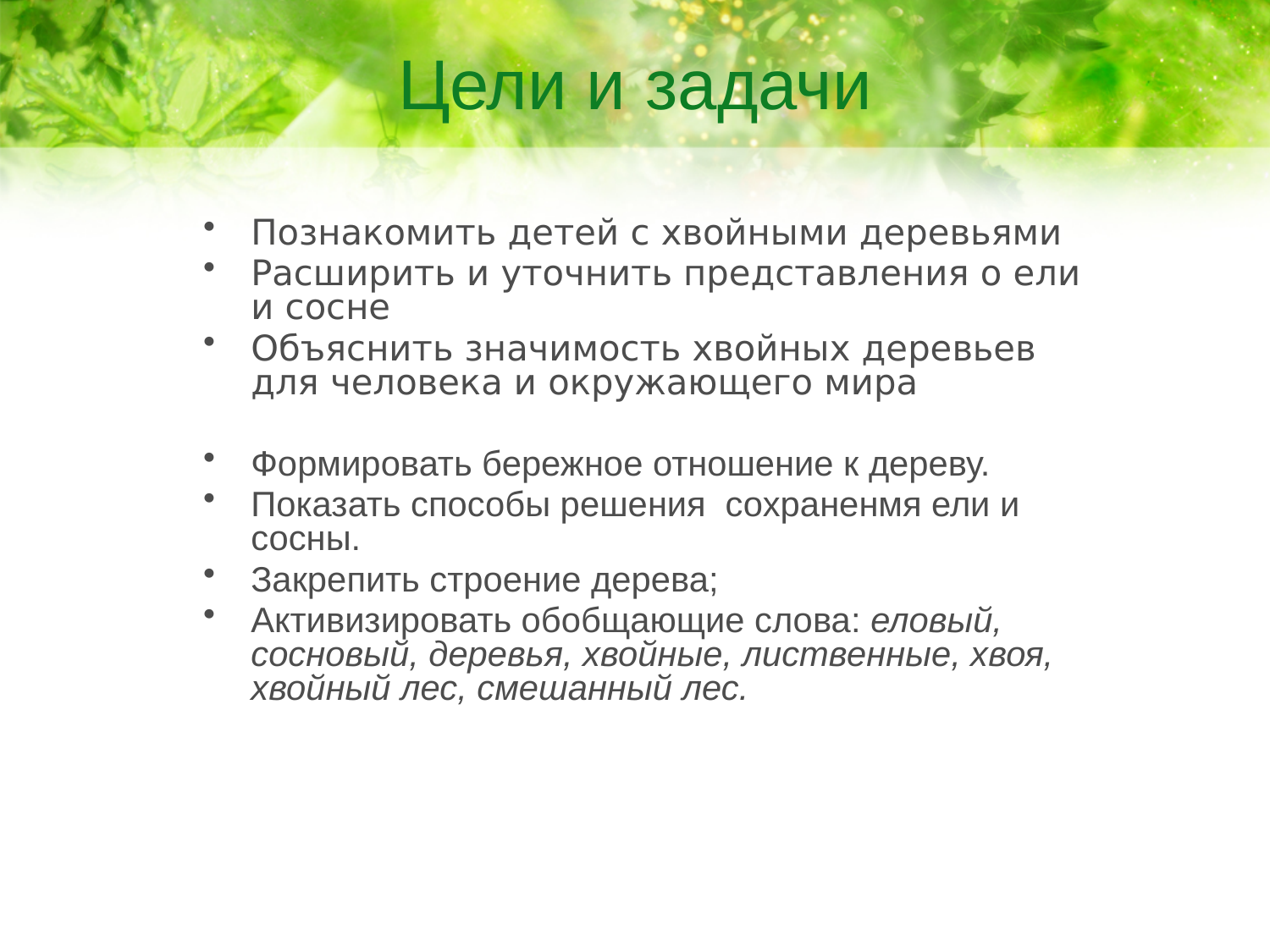

# Цели и задачи
Познакомить детей с хвойными деревьями
Расширить и уточнить представления о ели и сосне
Объяснить значимость хвойных деревьев для человека и окружающего мира

Формировать бережное отношение к дереву.
Показать способы решения  сохраненмя ели и сосны.
Закрепить строение дерева;
Активизировать обобщающие слова: еловый, сосновый, деревья, хвойные, лиственные, хвоя, хвойный лес, смешанный лес.